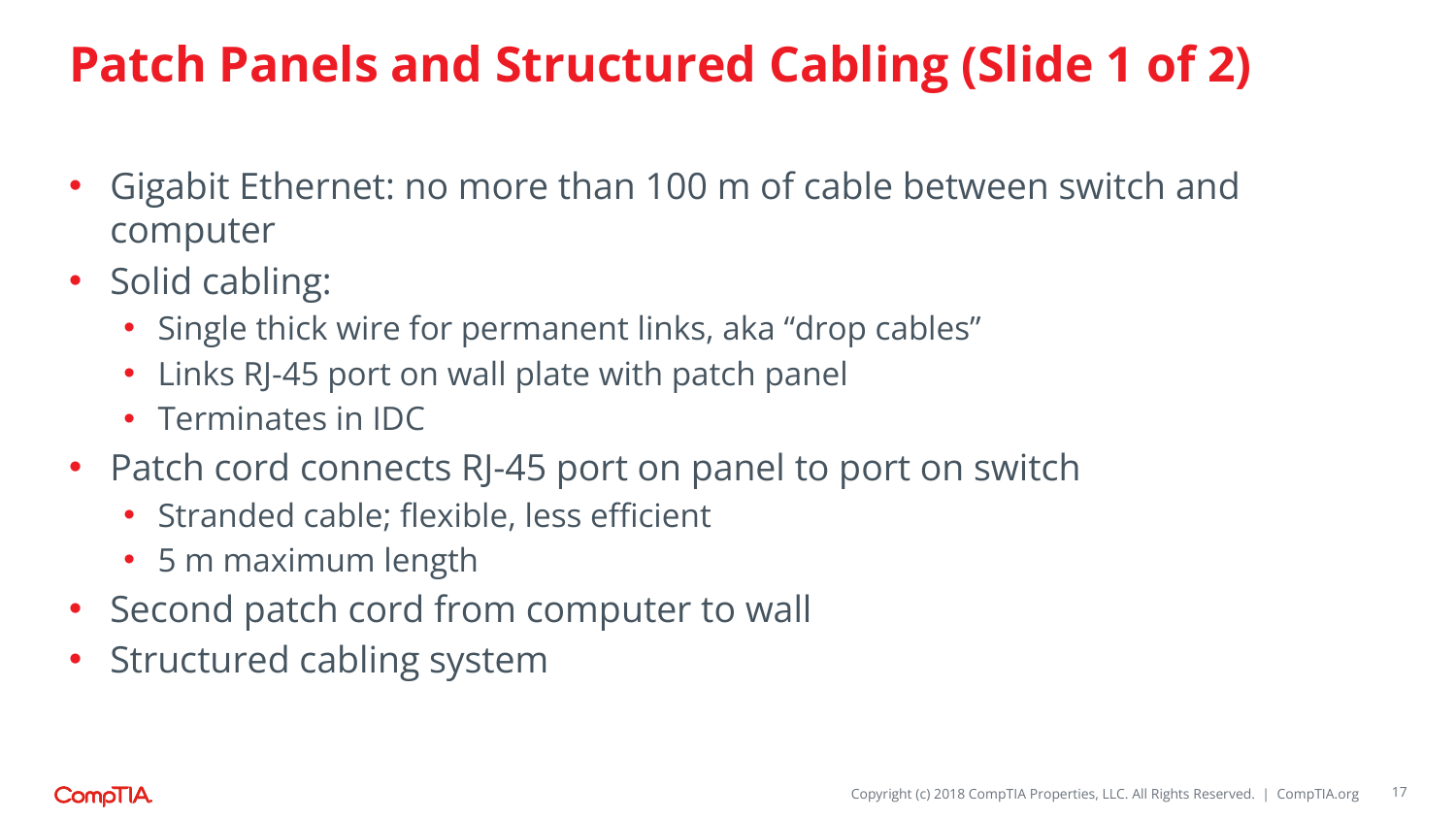

# Patch Panels and Structured Cabling (Slide 1 of 2)
Gigabit Ethernet: no more than 100 m of cable between switch and computer
Solid cabling:
Single thick wire for permanent links, aka “drop cables”
Links RJ-45 port on wall plate with patch panel
Terminates in IDC
Patch cord connects RJ-45 port on panel to port on switch
Stranded cable; flexible, less efficient
5 m maximum length
Second patch cord from computer to wall
Structured cabling system

17